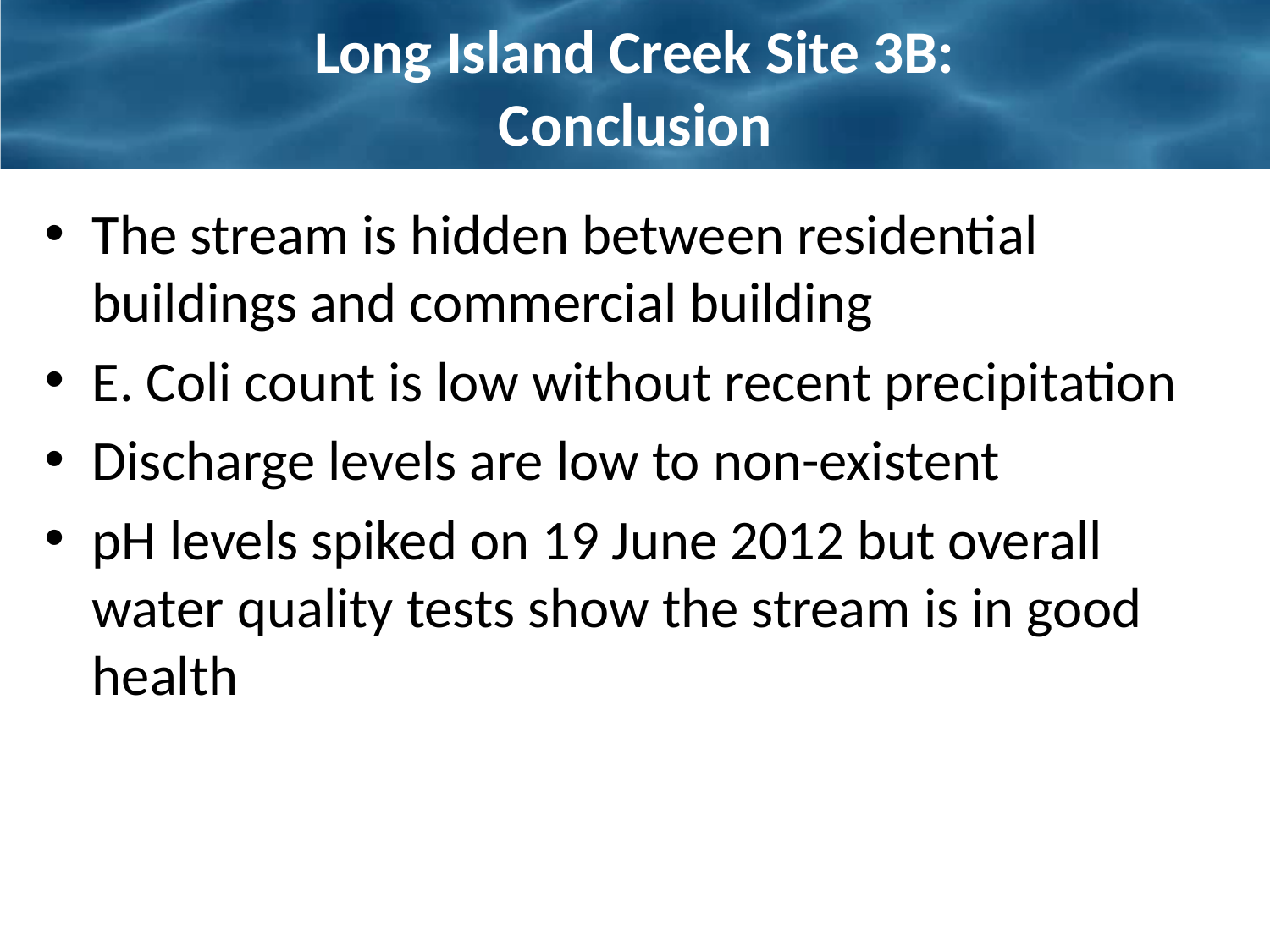

# Long Island Creek Site 3B: Conclusion
The stream is hidden between residential buildings and commercial building
E. Coli count is low without recent precipitation
Discharge levels are low to non-existent
pH levels spiked on 19 June 2012 but overall water quality tests show the stream is in good health